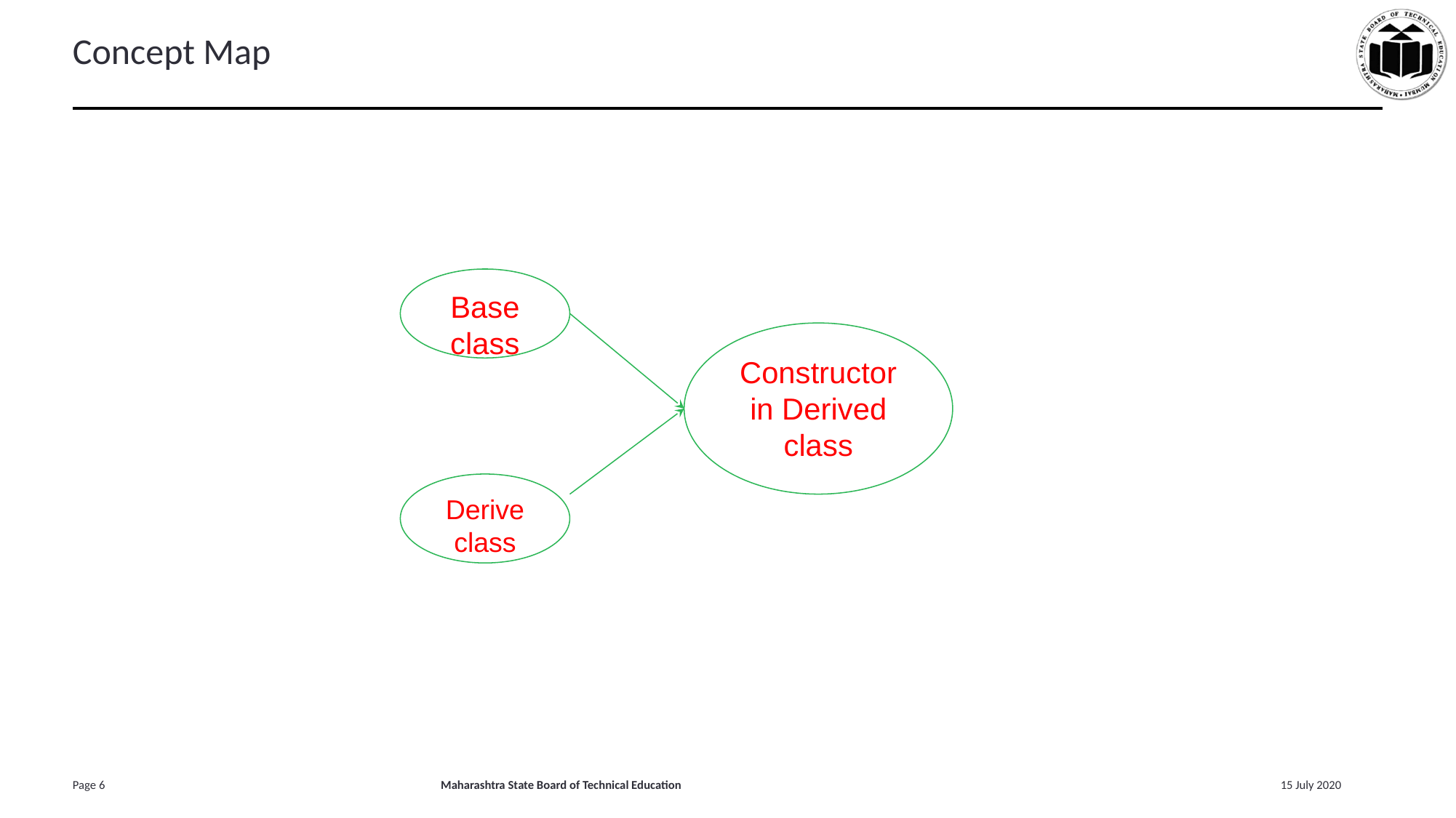

# Concept Map

Base class
Constructor in Derived class
Derive class